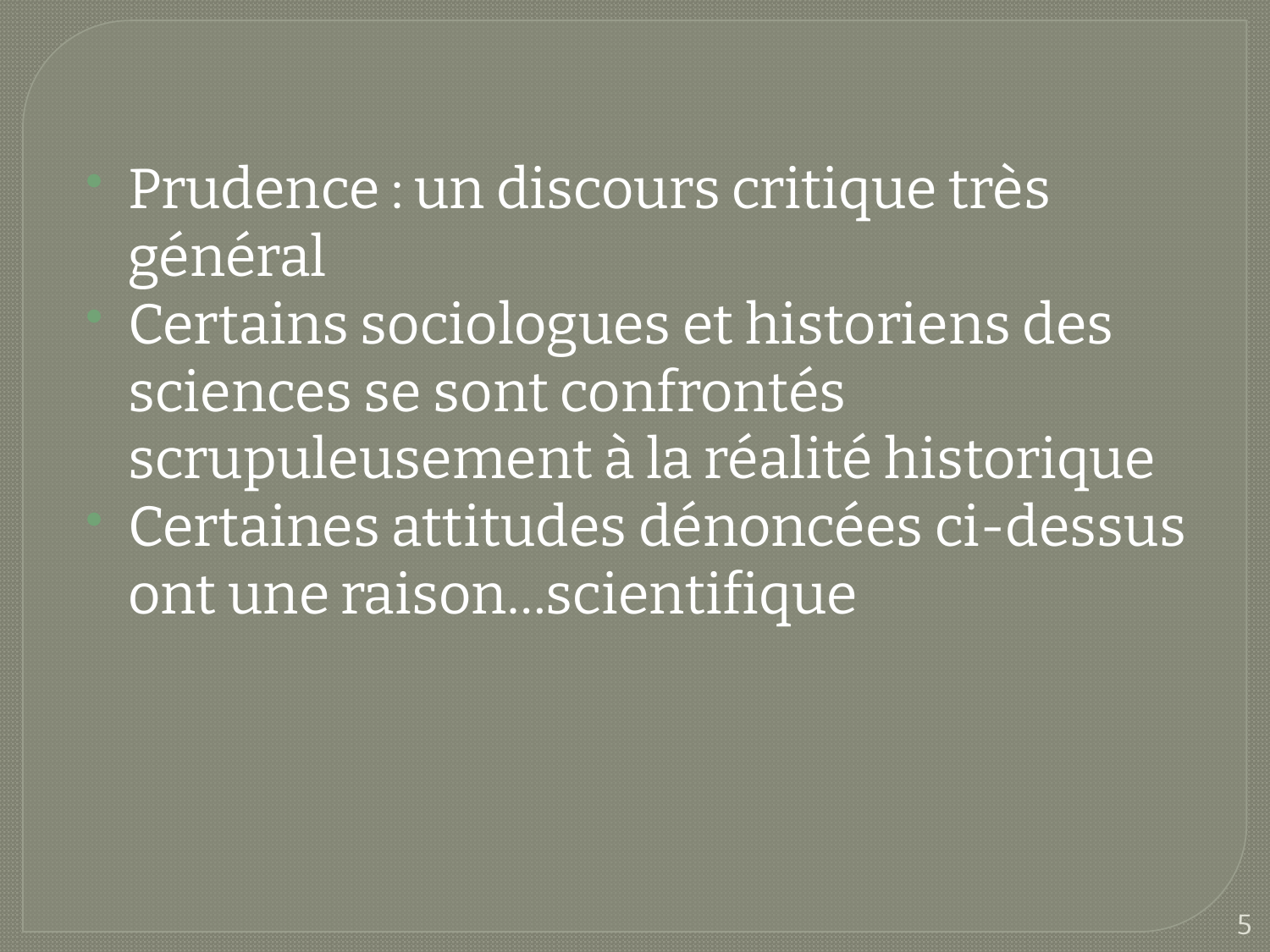

Prudence : un discours critique très général
Certains sociologues et historiens des sciences se sont confrontés scrupuleusement à la réalité historique
Certaines attitudes dénoncées ci-dessus ont une raison…scientifique
5